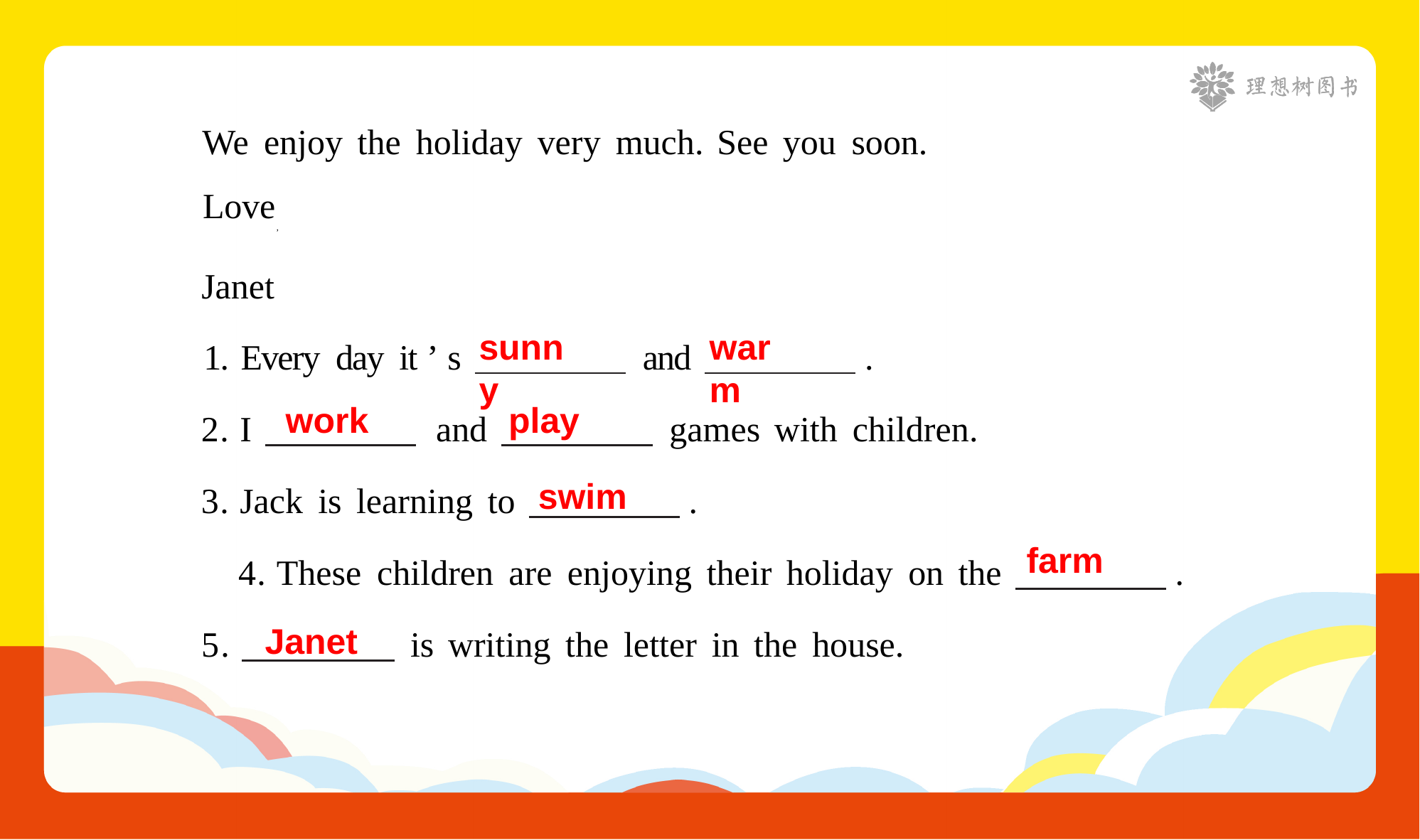

We enjoy the holiday very much. See you soon.

Love

Janet

1. Every day it ’ s                   and                   .

2. I                    and                   games with children.

3. Jack is learning to                   .

4. These children are enjoying their holiday on the                   .

5.                   is writing the letter in the house.

,
sunny
warm
work
play
swim
farm
Janet